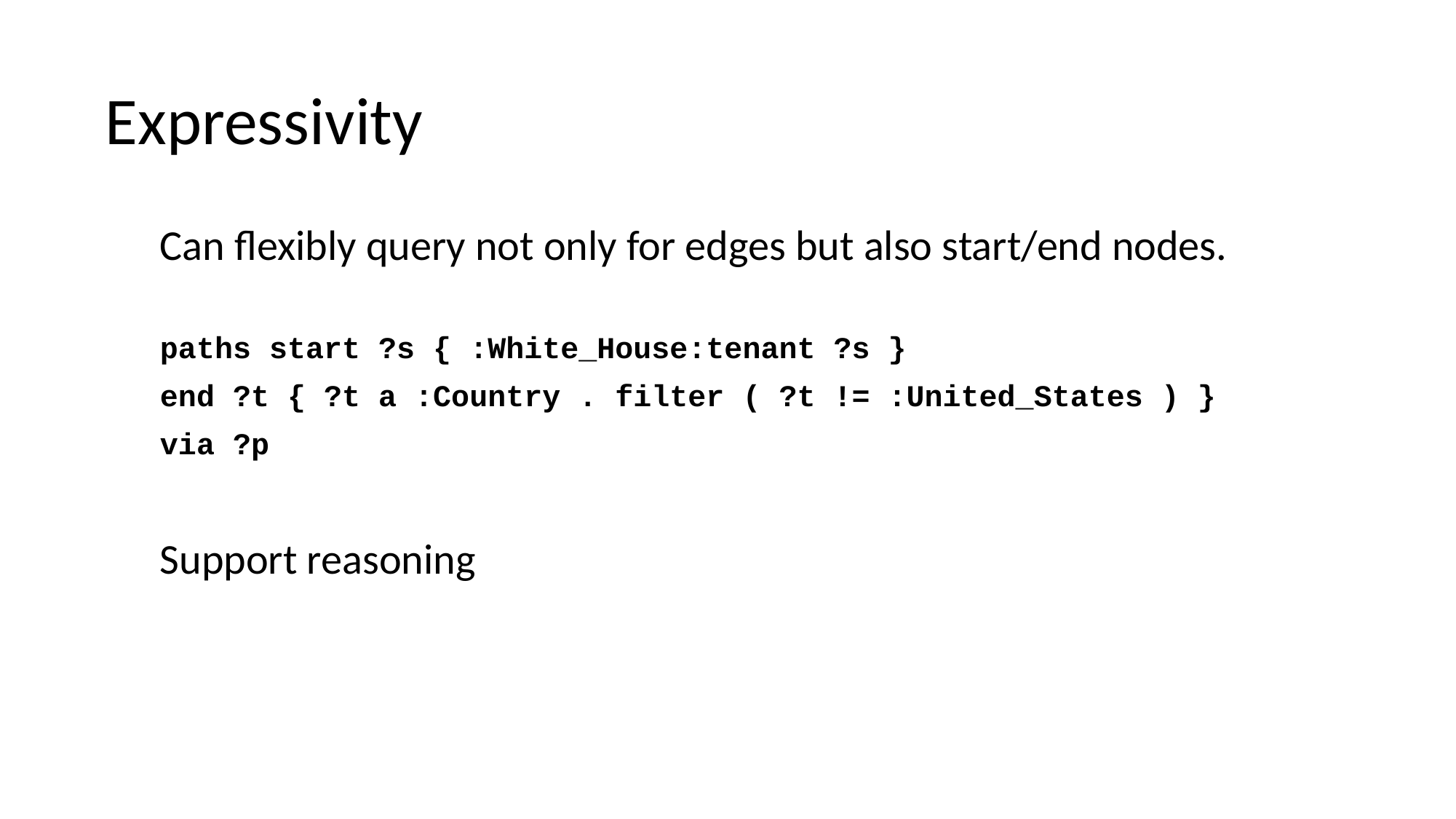

# Expressivity
Can flexibly query not only for edges but also start/end nodes.

paths start ?s { :White_House:tenant ?s }
end ?t { ?t a :Country . filter ( ?t != :United_States ) }
via ?p

Support reasoning